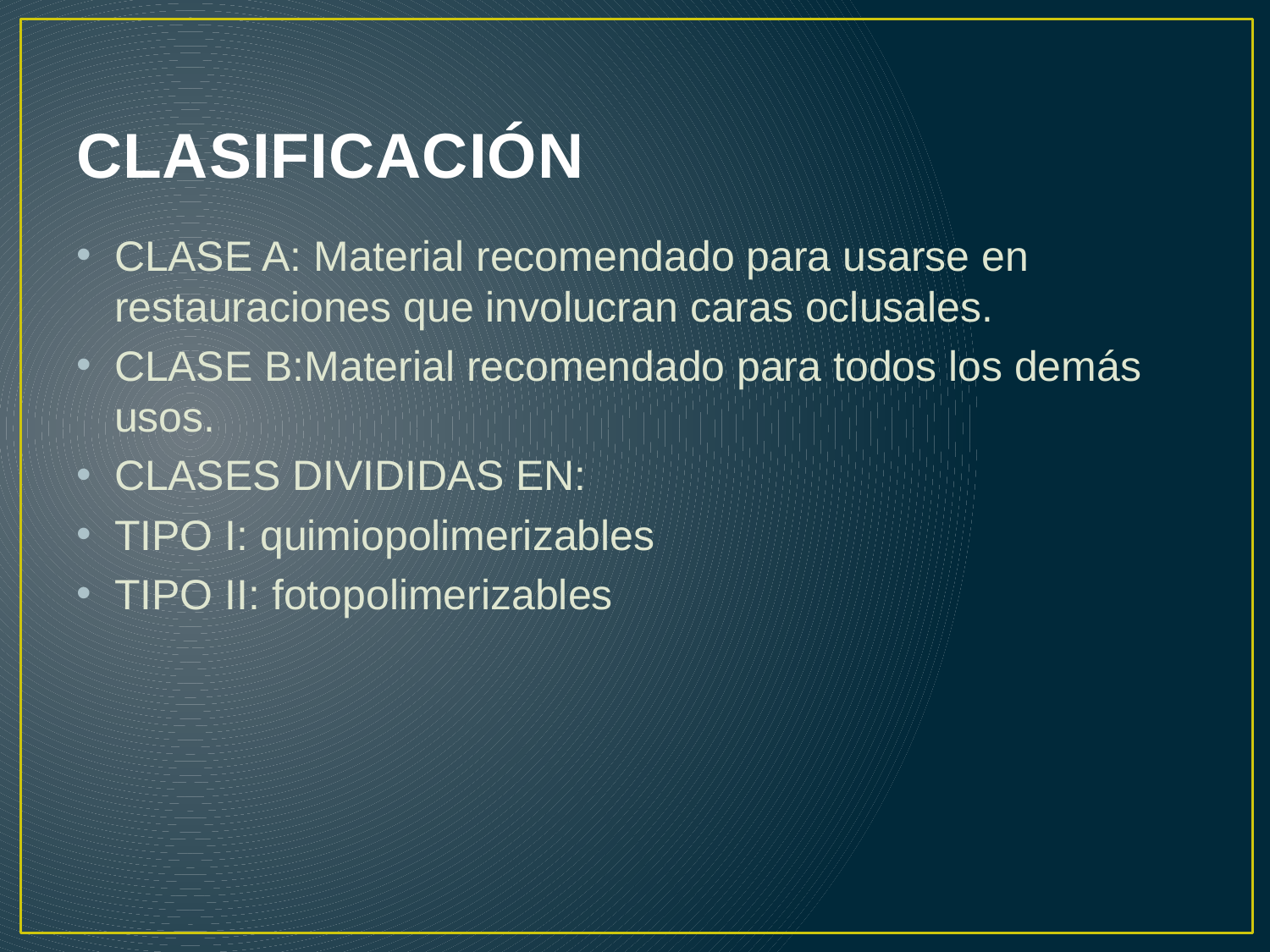

# CLASIFICACIÓN
CLASE A: Material recomendado para usarse en restauraciones que involucran caras oclusales.
CLASE B:Material recomendado para todos los demás usos.
CLASES DIVIDIDAS EN:
TIPO I: quimiopolimerizables
TIPO II: fotopolimerizables